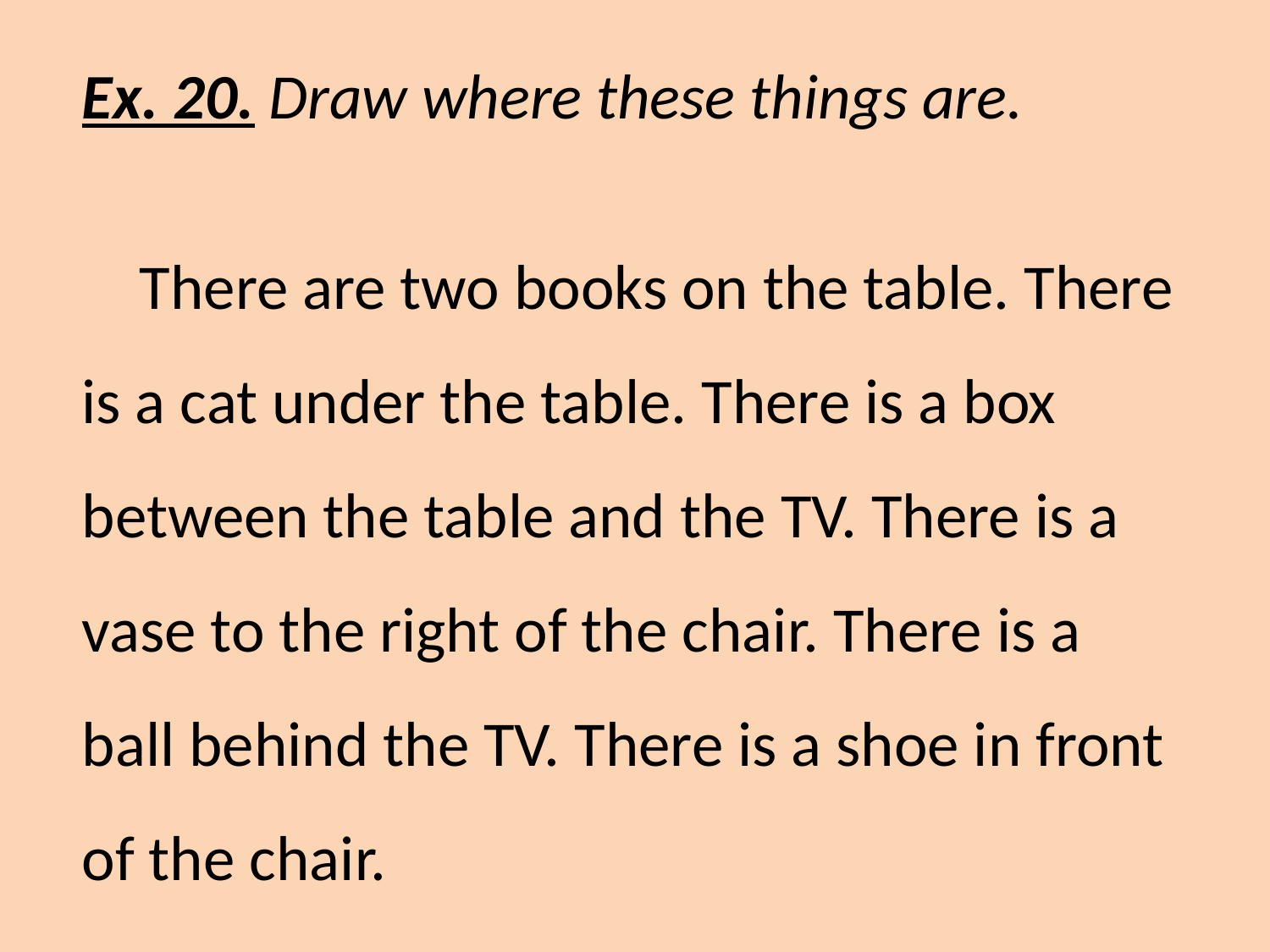

Ex. 20. Draw where these things are.

    There are two books on the table. There is a cat under the table. There is a box between the table and the TV. There is a vase to the right of the chair. There is a ball behind the TV. There is a shoe in front of the chair.